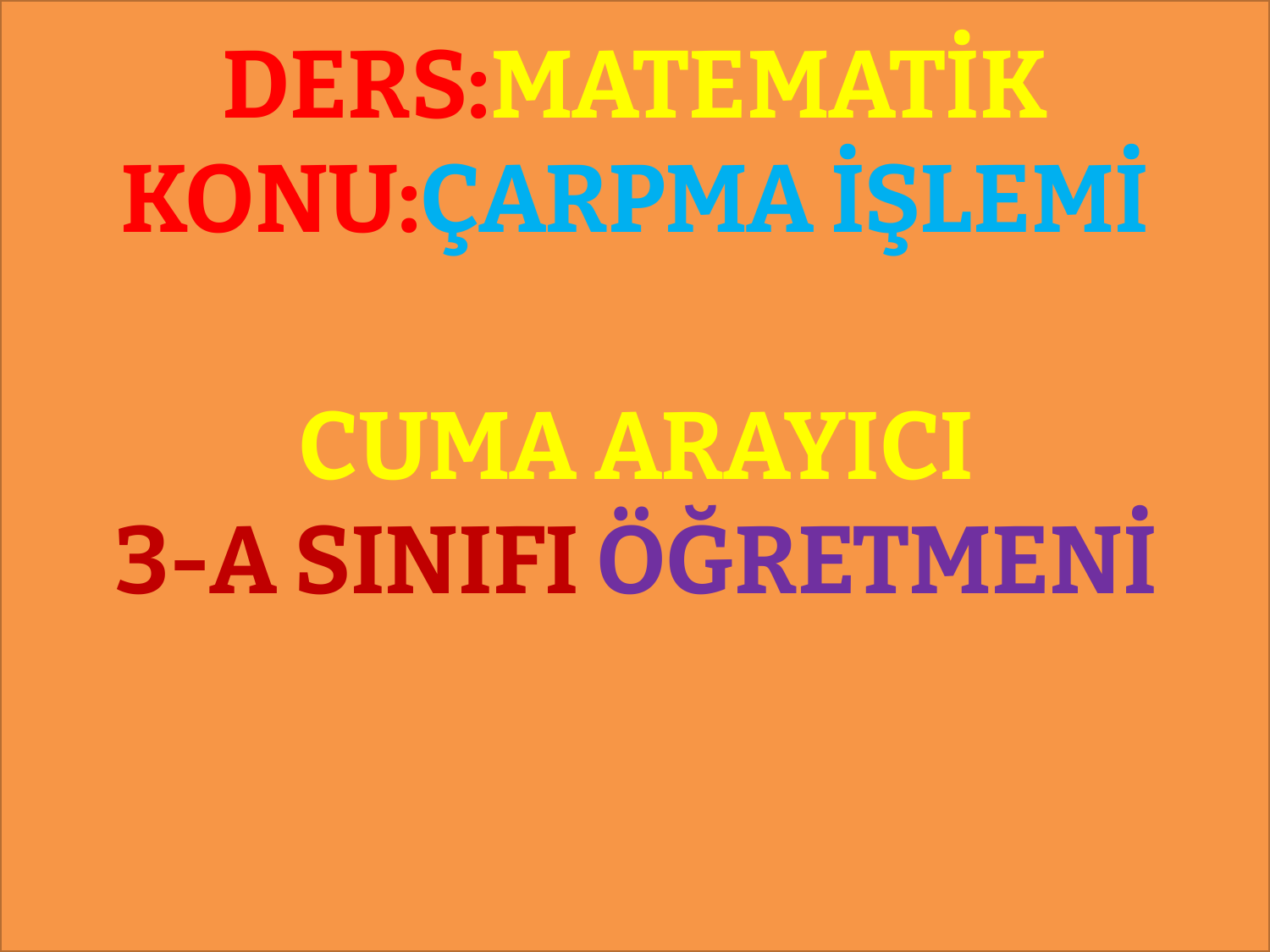

DERS:MATEMATİK
KONU:ÇARPMA İŞLEMİ
#
CUMA ARAYICI
3-A SINIFI ÖĞRETMENİ